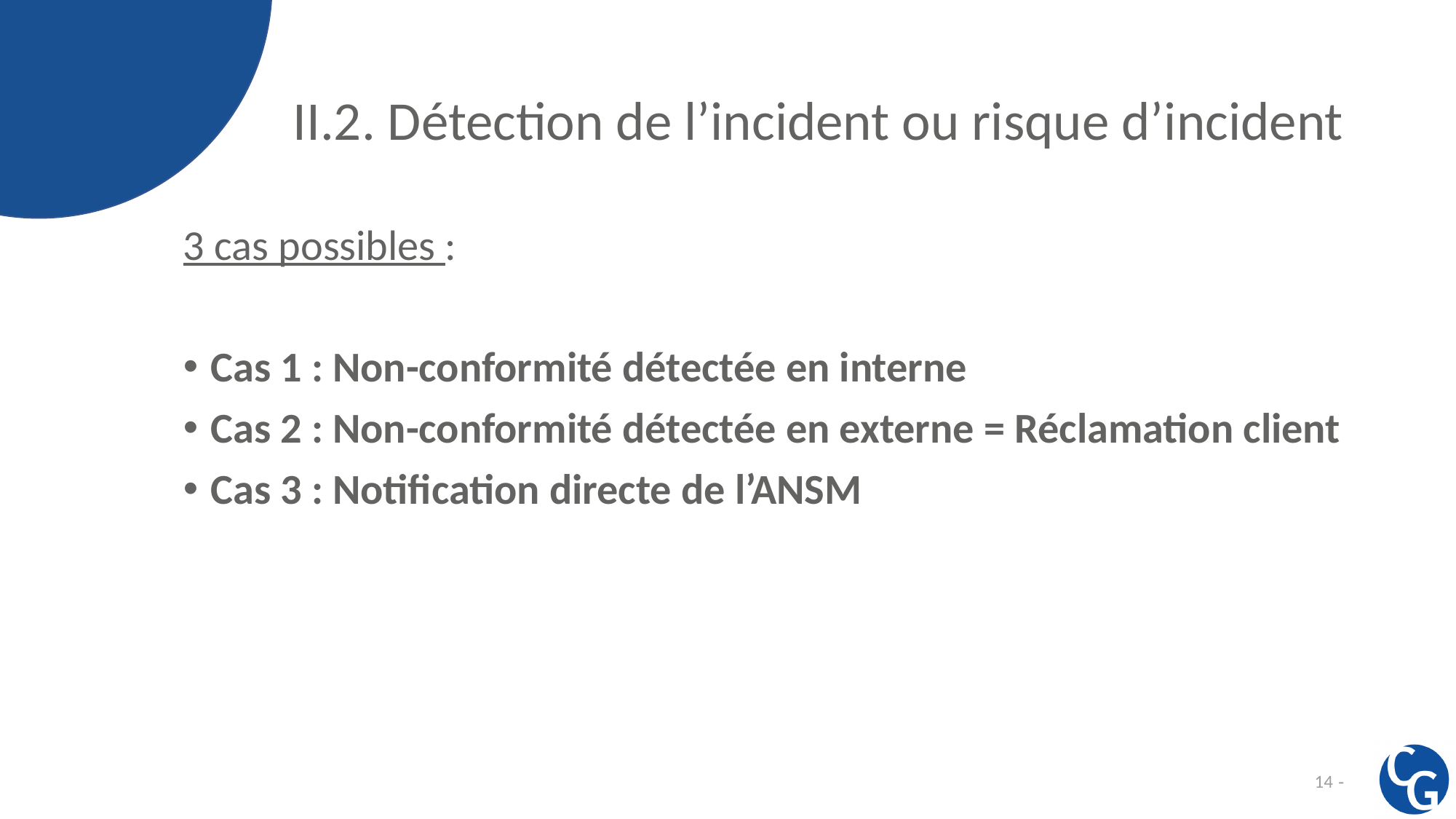

# II.2. Détection de l’incident ou risque d’incident
3 cas possibles :

Cas 1 : Non-conformité détectée en interne
Cas 2 : Non-conformité détectée en externe = Réclamation client
Cas 3 : Notification directe de l’ANSM
14 -